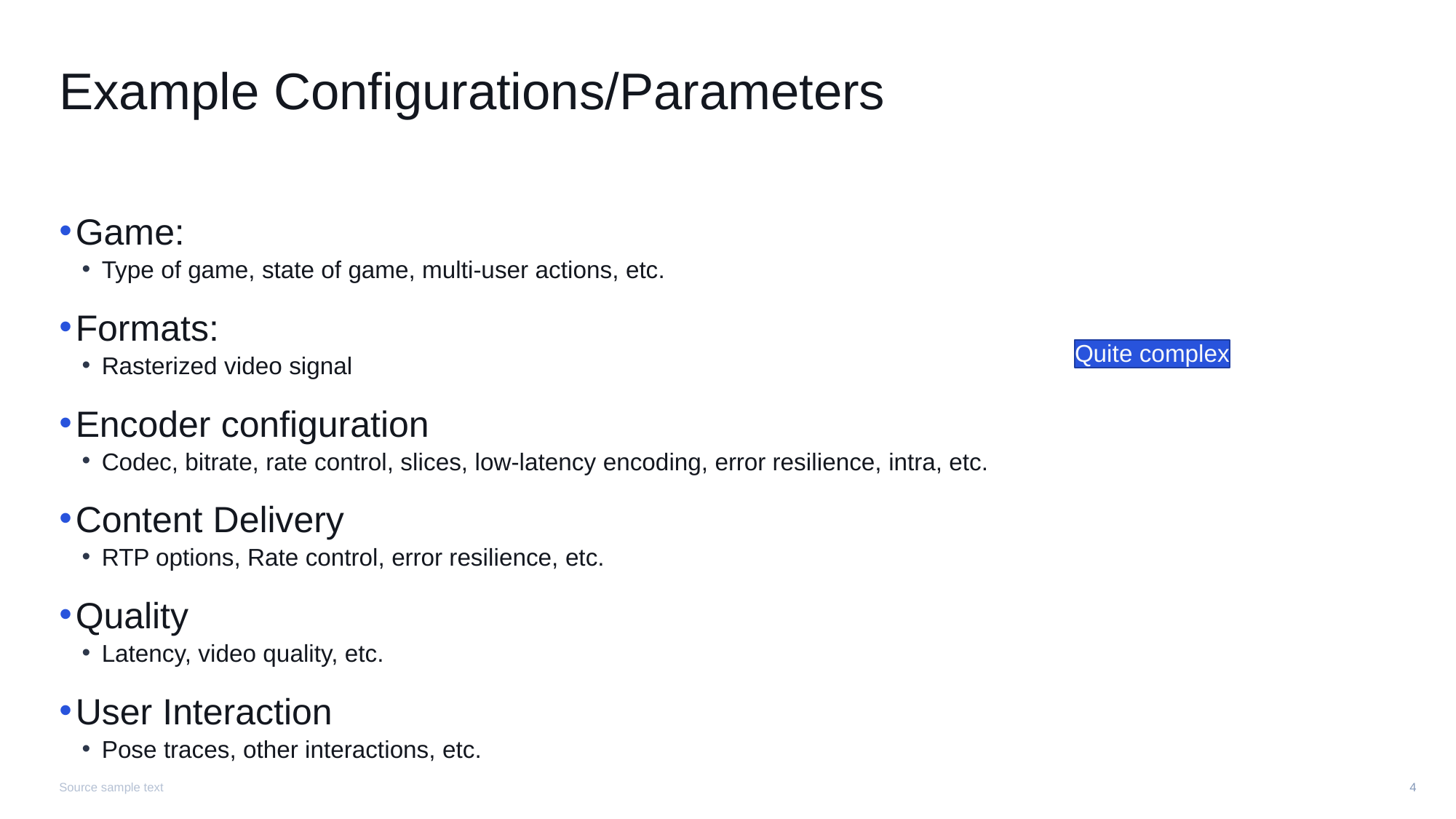

# Example Configurations/Parameters

Game:
Type of game, state of game, multi-user actions, etc.
Formats:
Rasterized video signal
Encoder configuration
Codec, bitrate, rate control, slices, low-latency encoding, error resilience, intra, etc.
Content Delivery
RTP options, Rate control, error resilience, etc.
Quality
Latency, video quality, etc.
User Interaction
Pose traces, other interactions, etc.

Quite complex
Source sample text